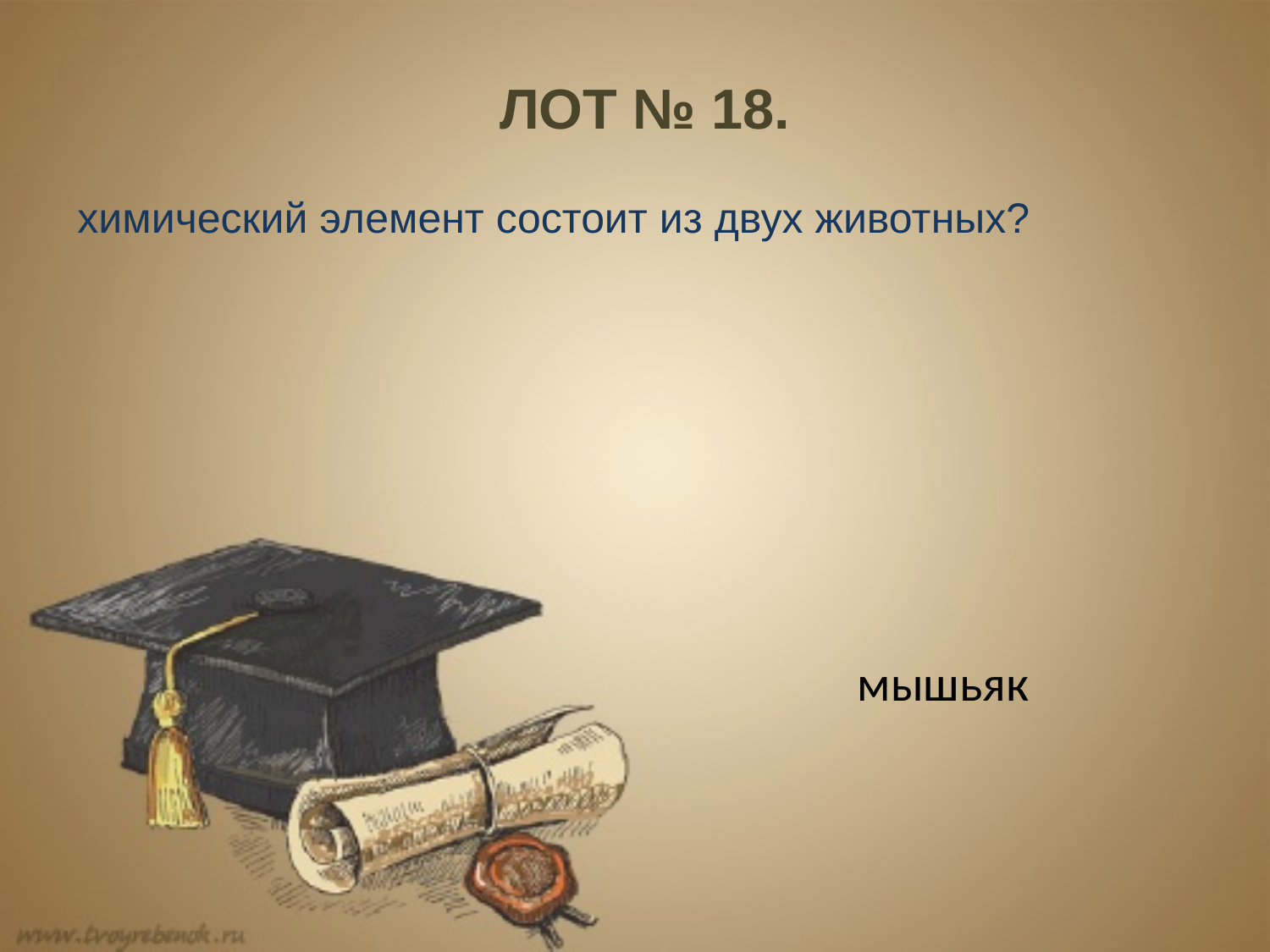

ЛОТ № 18.

химический элемент состоит из двух животных?
мышьяк